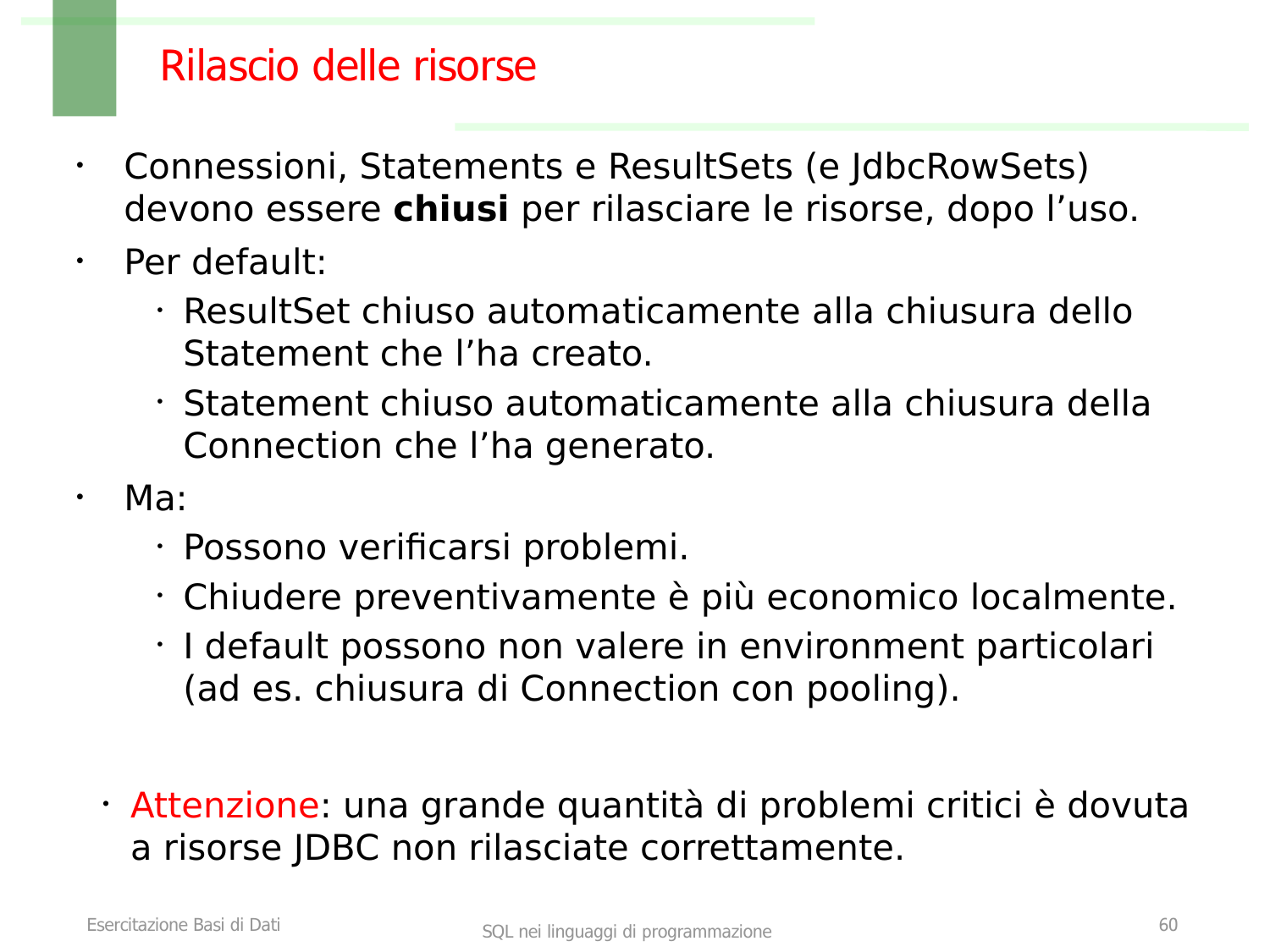

# Rilascio delle risorse
Connessioni, Statements e ResultSets (e JdbcRowSets) devono essere chiusi per rilasciare le risorse, dopo l’uso.
Per default:
ResultSet chiuso automaticamente alla chiusura dello Statement che l’ha creato.
Statement chiuso automaticamente alla chiusura della Connection che l’ha generato.
Ma:
Possono verificarsi problemi.
Chiudere preventivamente è più economico localmente.
I default possono non valere in environment particolari (ad es. chiusura di Connection con pooling).

Attenzione: una grande quantità di problemi critici è dovuta a risorse JDBC non rilasciate correttamente.
SQL nei linguaggi di programmazione